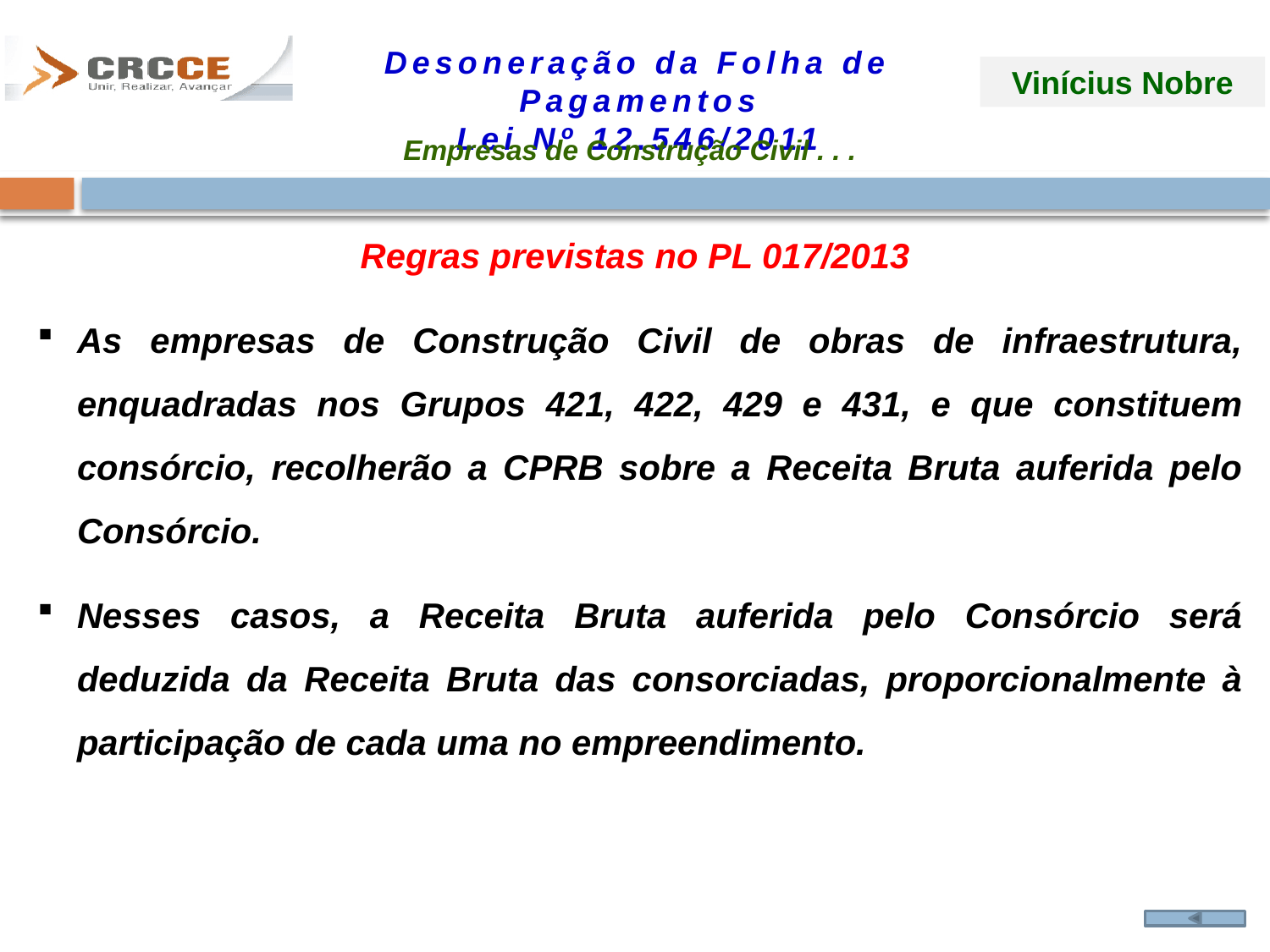

Empresas de Construção Civil . . .
Regras previstas no PL 017/2013
As empresas de Construção Civil de obras de infraestrutura, enquadradas nos Grupos 421, 422, 429 e 431, e que constituem consórcio, recolherão a CPRB sobre a Receita Bruta auferida pelo Consórcio.
Nesses casos, a Receita Bruta auferida pelo Consórcio será deduzida da Receita Bruta das consorciadas, proporcionalmente à participação de cada uma no empreendimento.